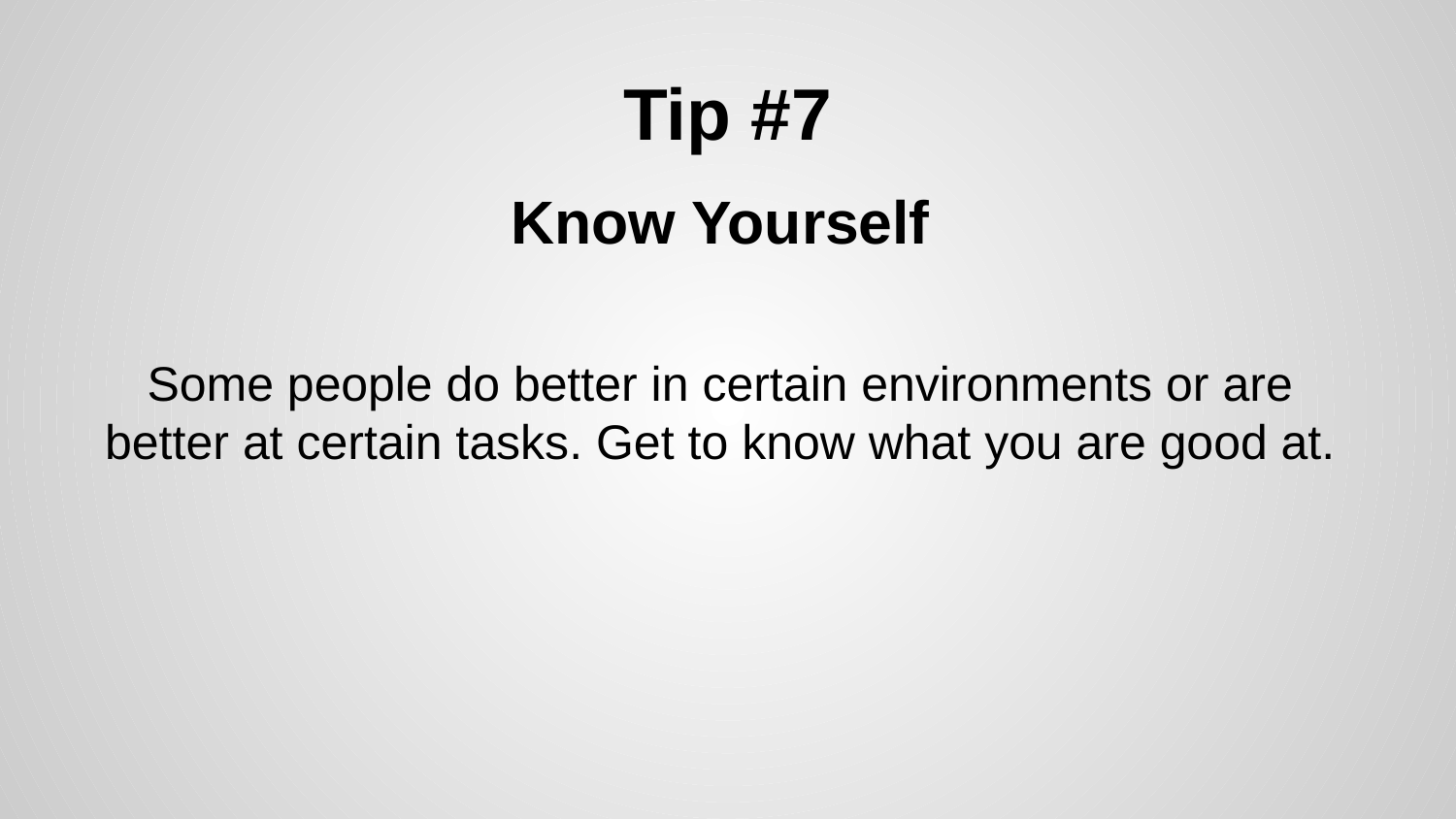

# Tip #7

Know Yourself

Some people do better in certain environments or are better at certain tasks. Get to know what you are good at.